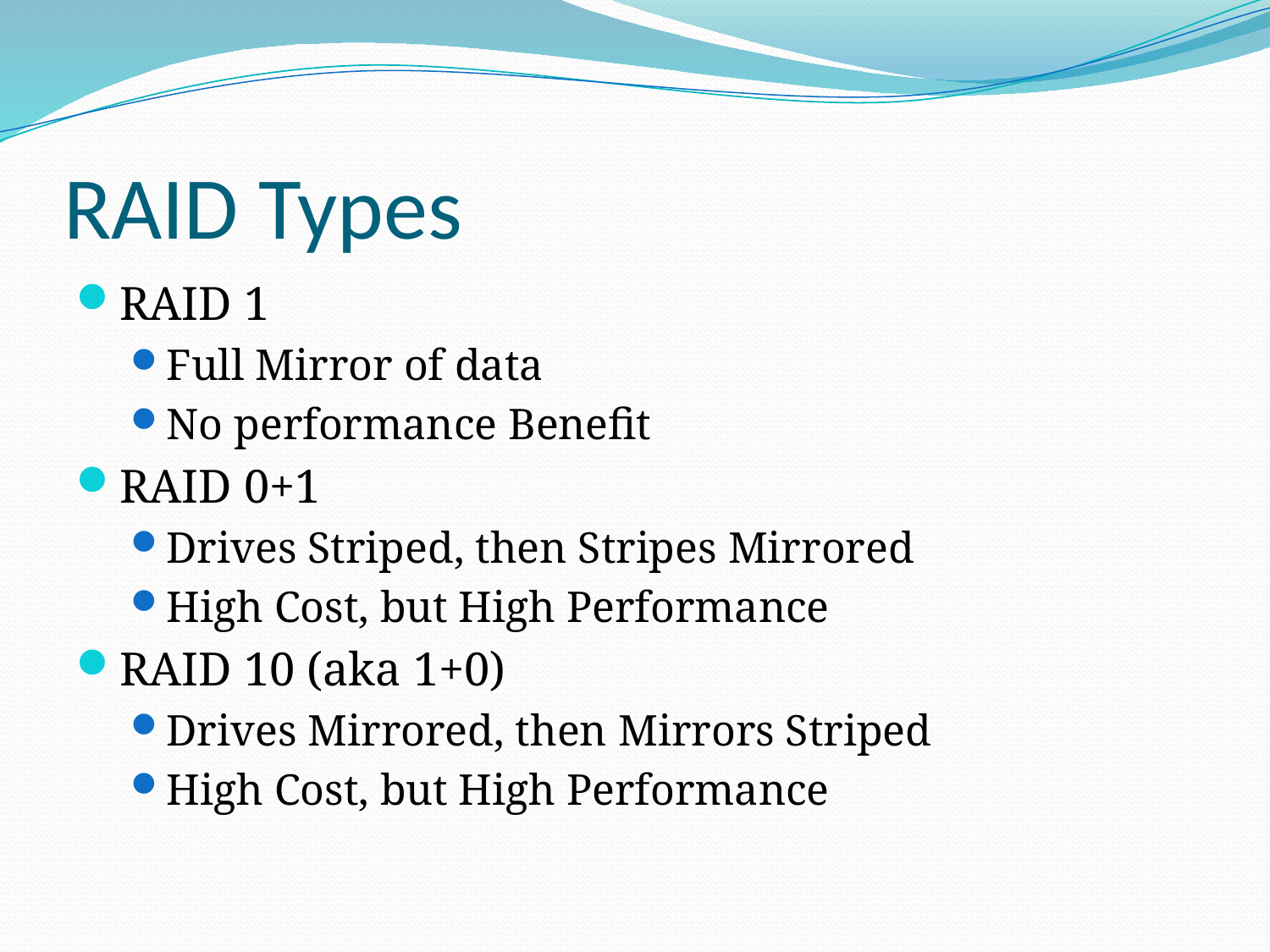

# RAID Types
RAID 1
Full Mirror of data
No performance Benefit
RAID 0+1
Drives Striped, then Stripes Mirrored
High Cost, but High Performance
RAID 10 (aka 1+0)
Drives Mirrored, then Mirrors Striped
High Cost, but High Performance